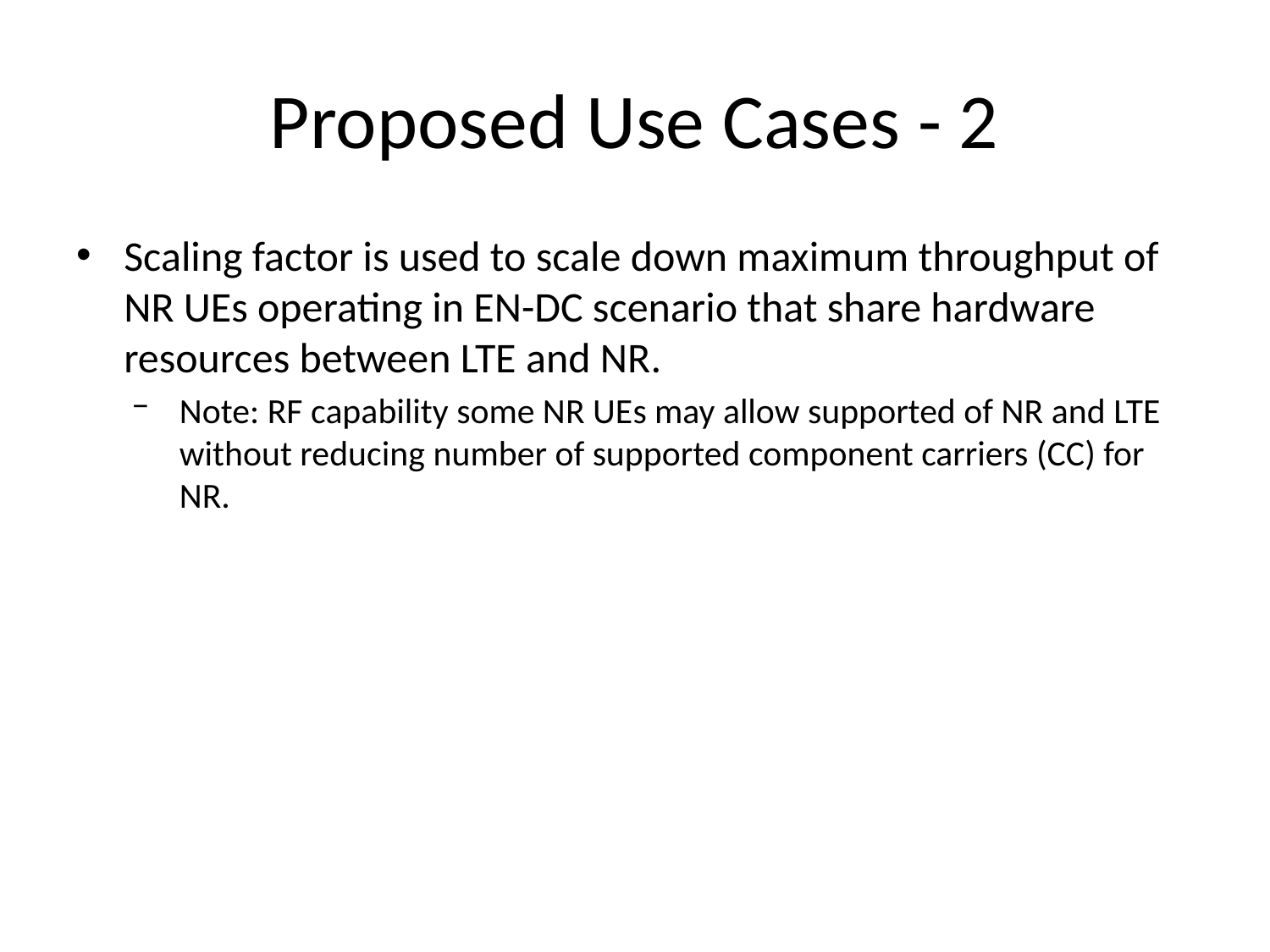

# Proposed Use Cases - 2
Scaling factor is used to scale down maximum throughput of NR UEs operating in EN-DC scenario that share hardware resources between LTE and NR.
Note: RF capability some NR UEs may allow supported of NR and LTE without reducing number of supported component carriers (CC) for NR.